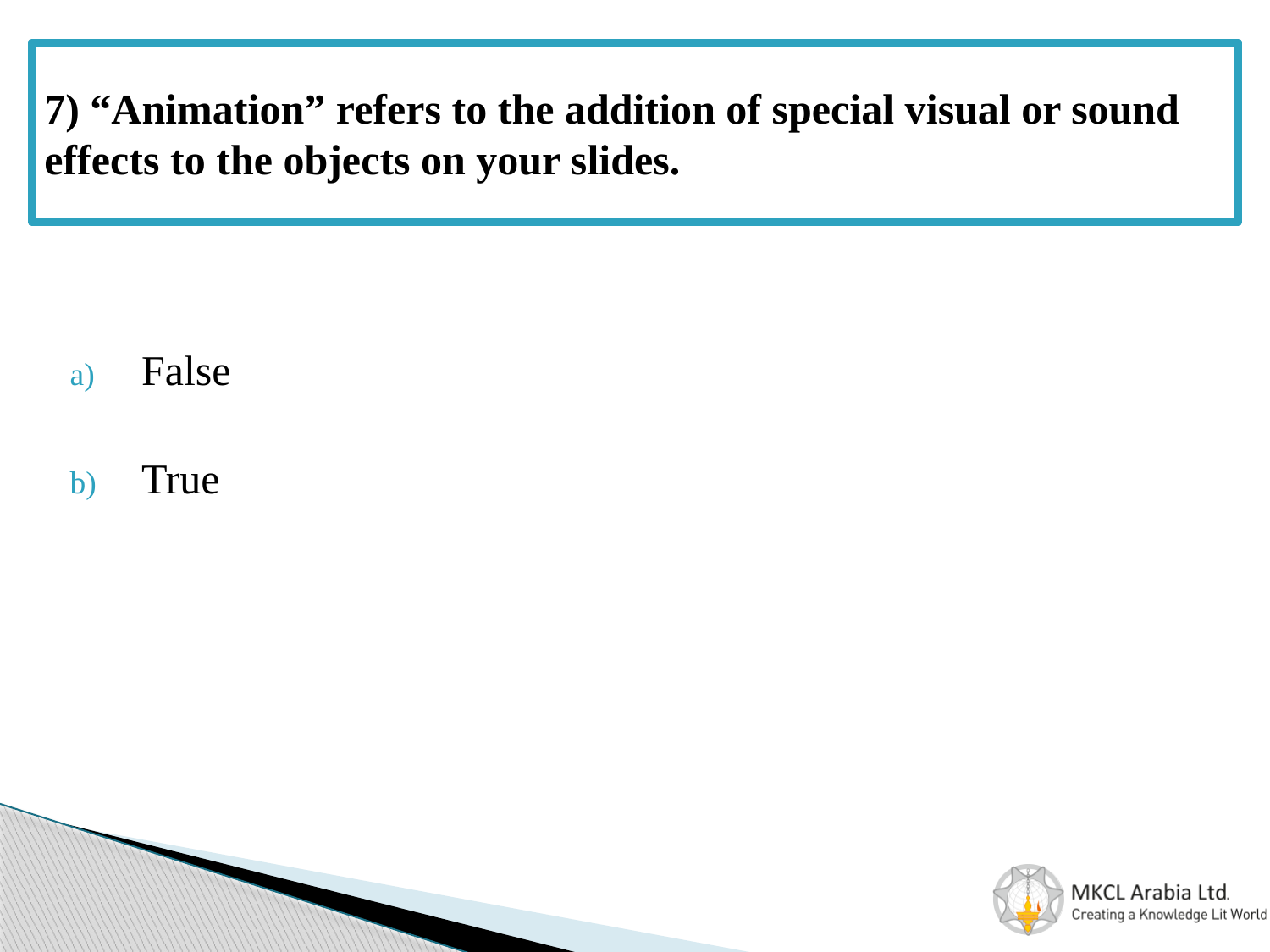

# 7) “Animation” refers to the addition of special visual or sound effects to the objects on your slides.
False
True